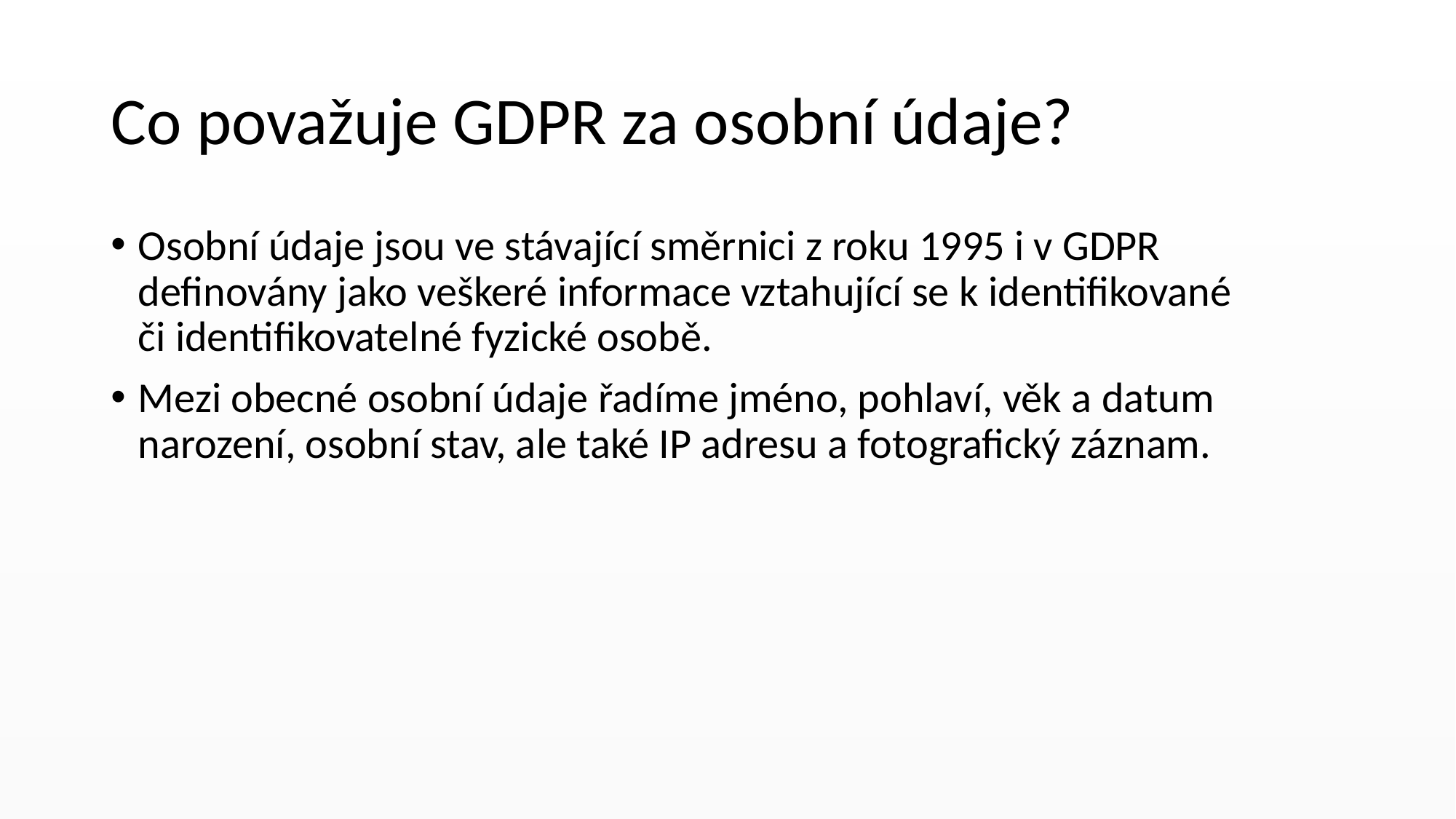

# Co považuje GDPR za osobní údaje?
Osobní údaje jsou ve stávající směrnici z roku 1995 i v GDPR definovány jako veškeré informace vztahující se k identifikované či identifikovatelné fyzické osobě.
Mezi obecné osobní údaje řadíme jméno, pohlaví, věk a datum narození, osobní stav, ale také IP adresu a fotografický záznam.